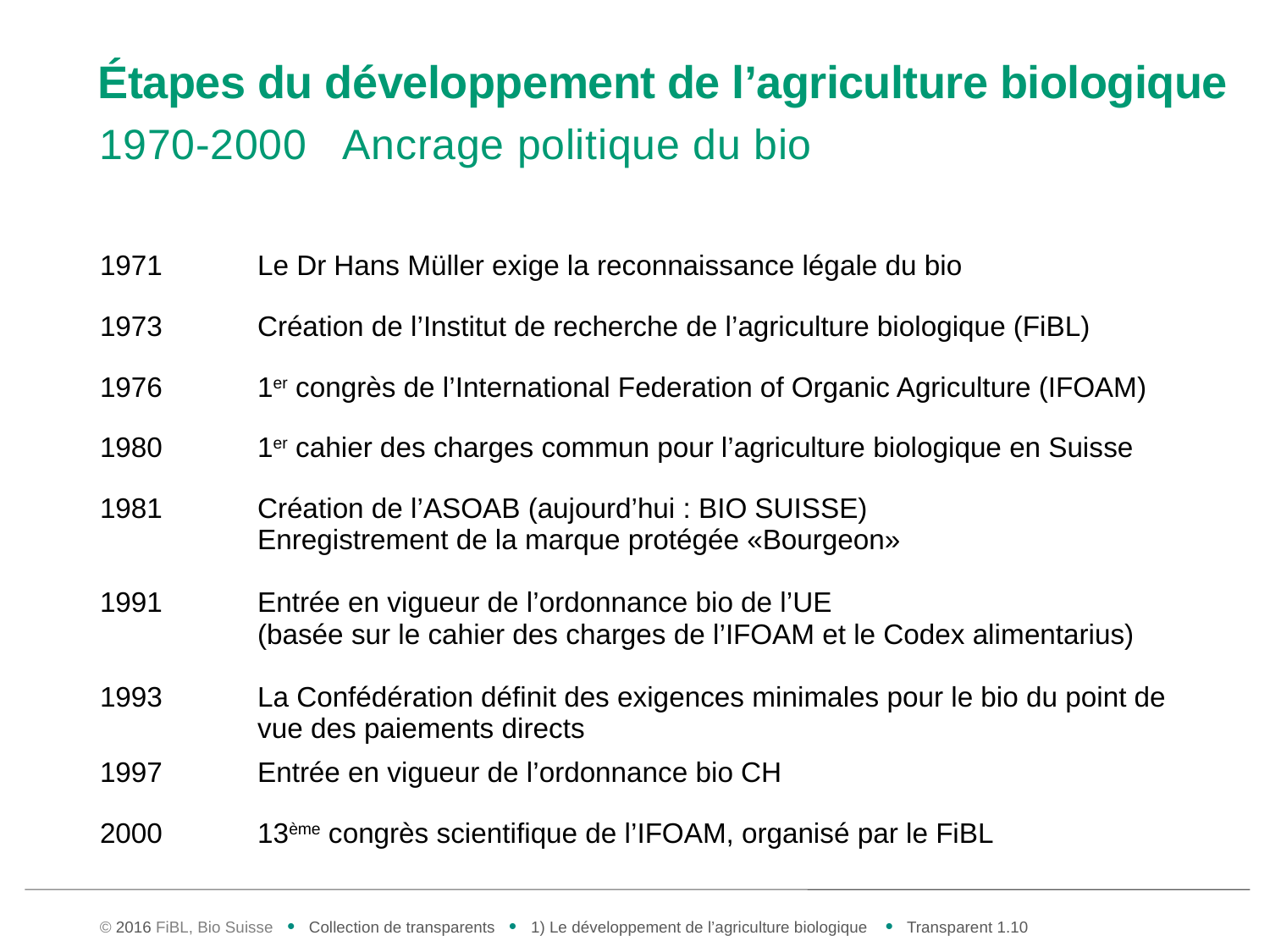

# Étapes du développement de l’agriculture biologique
1970-2000   Ancrage politique du bio
| 1971 | Le Dr Hans Müller exige la reconnaissance légale du bio |
| --- | --- |
| 1973 | Création de l’Institut de recherche de l’agriculture biologique (FiBL) |
| 1976 | 1er congrès de l’International Federation of Organic Agriculture (IFOAM) |
| 1980 | 1er cahier des charges commun pour l’agriculture biologique en Suisse |
| 1981 | Création de l’ASOAB (aujourd’hui : BIO SUISSE) Enregistrement de la marque protégée «Bourgeon» |
| 1991 | Entrée en vigueur de l’ordonnance bio de l’UE (basée sur le cahier des charges de l’IFOAM et le Codex alimentarius) |
| 1993 | La Confédération définit des exigences minimales pour le bio du point de vue des paiements directs |
| 1997 | Entrée en vigueur de l’ordonnance bio CH |
| 2000 | 13ème congrès scientifique de l’IFOAM, organisé par le FiBL |